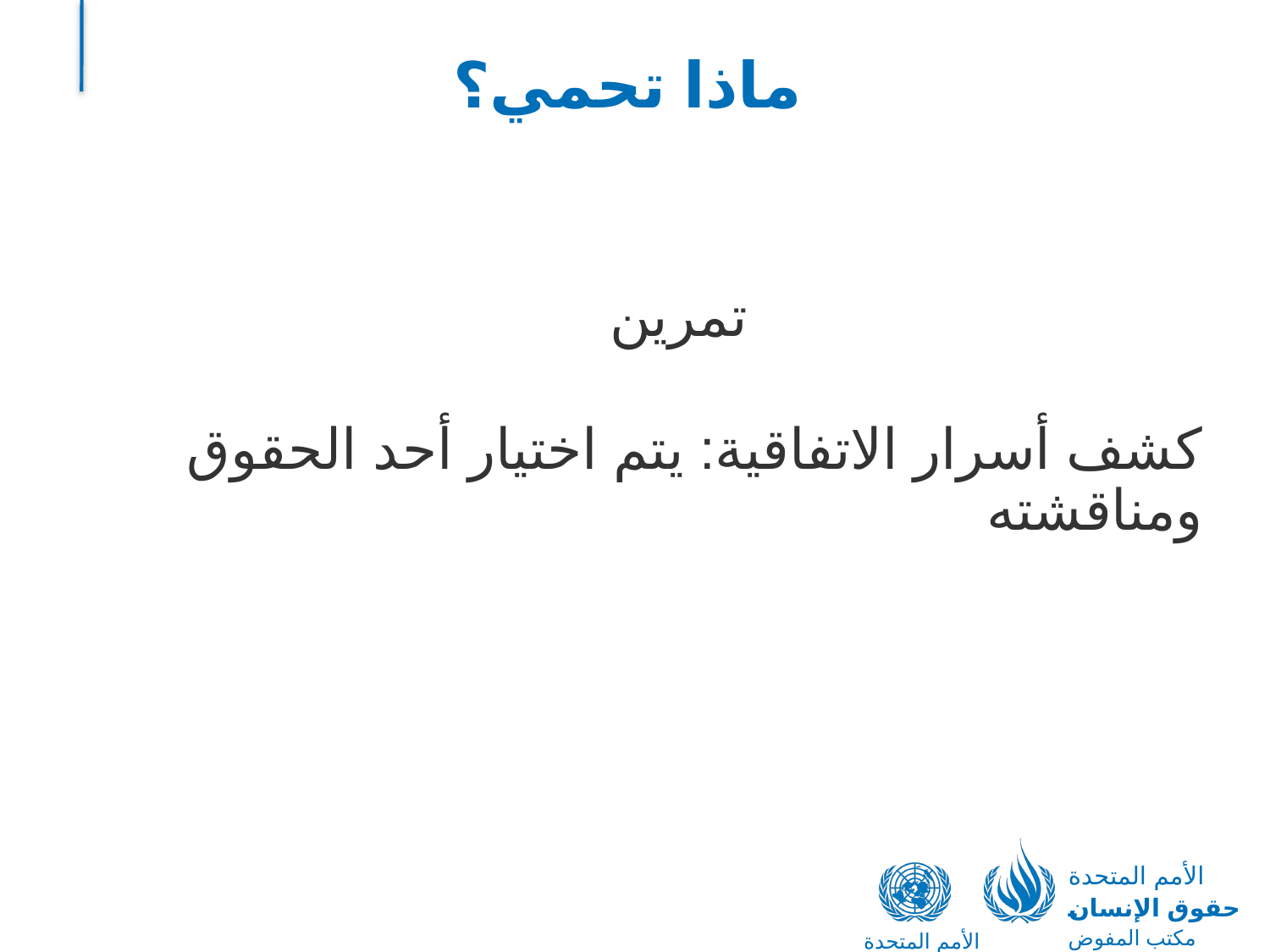

# ماذا تحمي؟

تمرين

كشف أسرار الاتفاقية: يتم اختيار أحد الحقوق ومناقشته
الأمم المتحدة
حقوق الإنسان
مكتب المفوض السامي
الأمم المتحدة